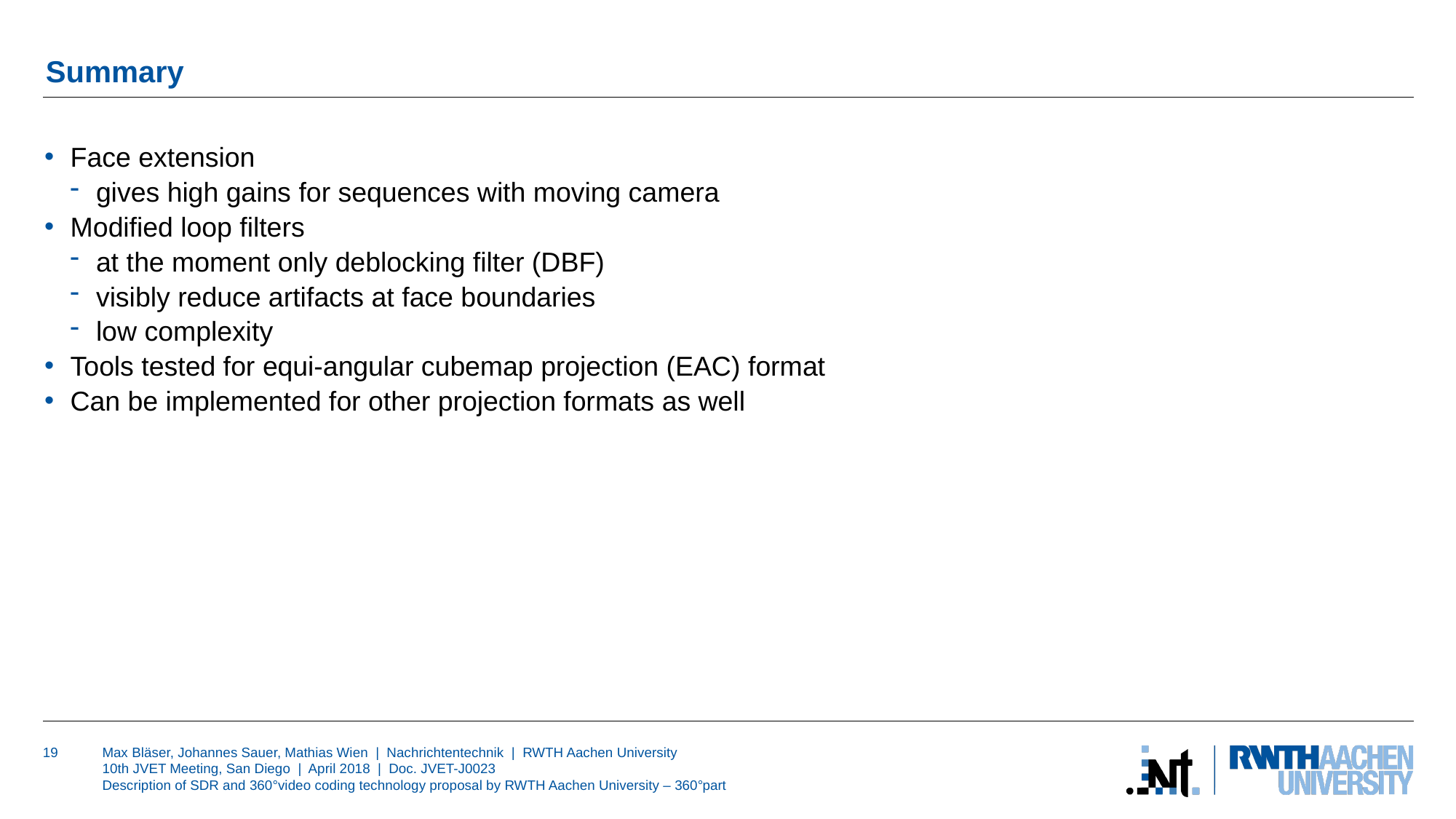

# Summary
Face extension
gives high gains for sequences with moving camera
Modified loop filters
at the moment only deblocking filter (DBF)
visibly reduce artifacts at face boundaries
low complexity
Tools tested for equi-angular cubemap projection (EAC) format
Can be implemented for other projection formats as well